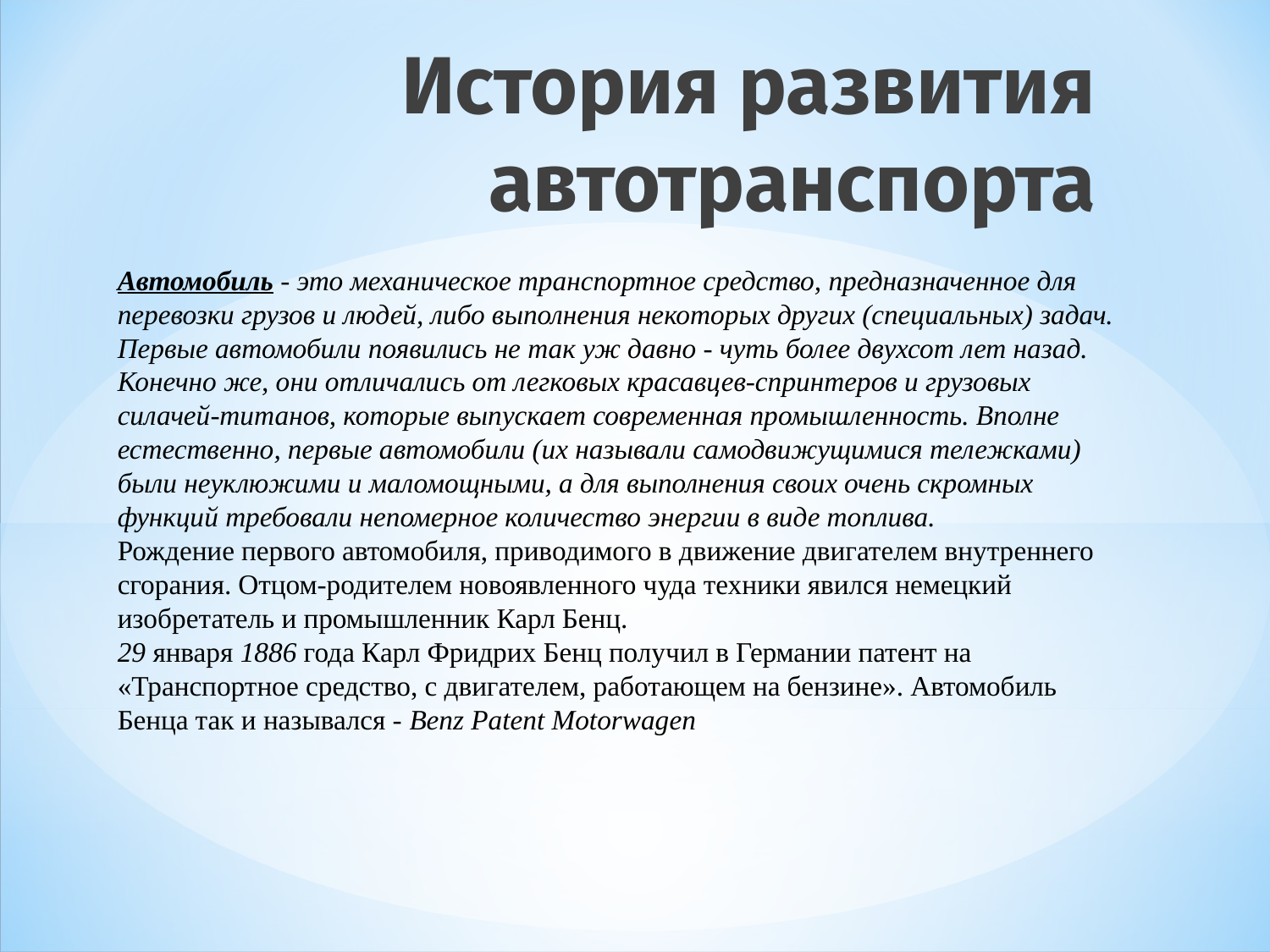

История развития автотранспорта
Автомобиль - это механическое транспортное средство, предназначенное для перевозки грузов и людей, либо выполнения некоторых других (специальных) задач.
Первые автомобили появились не так уж давно - чуть более двухсот лет назад. Конечно же, они отличались от легковых красавцев-спринтеров и грузовых силачей-титанов, которые выпускает современная промышленность. Вполне естественно, первые автомобили (их называли самодвижущимися тележками) были неуклюжими и маломощными, а для выполнения своих очень скромных функций требовали непомерное количество энергии в виде топлива.
Рождение первого автомобиля, приводимого в движение двигателем внутреннего сгорания. Отцом-родителем новоявленного чуда техники явился немецкий изобретатель и промышленник Карл Бенц.
29 января 1886 года Карл Фридрих Бенц получил в Германии патент на «Транспортное средство, с двигателем, работающем на бензине». Автомобиль Бенца так и назывался - Benz Patent Motorwagen